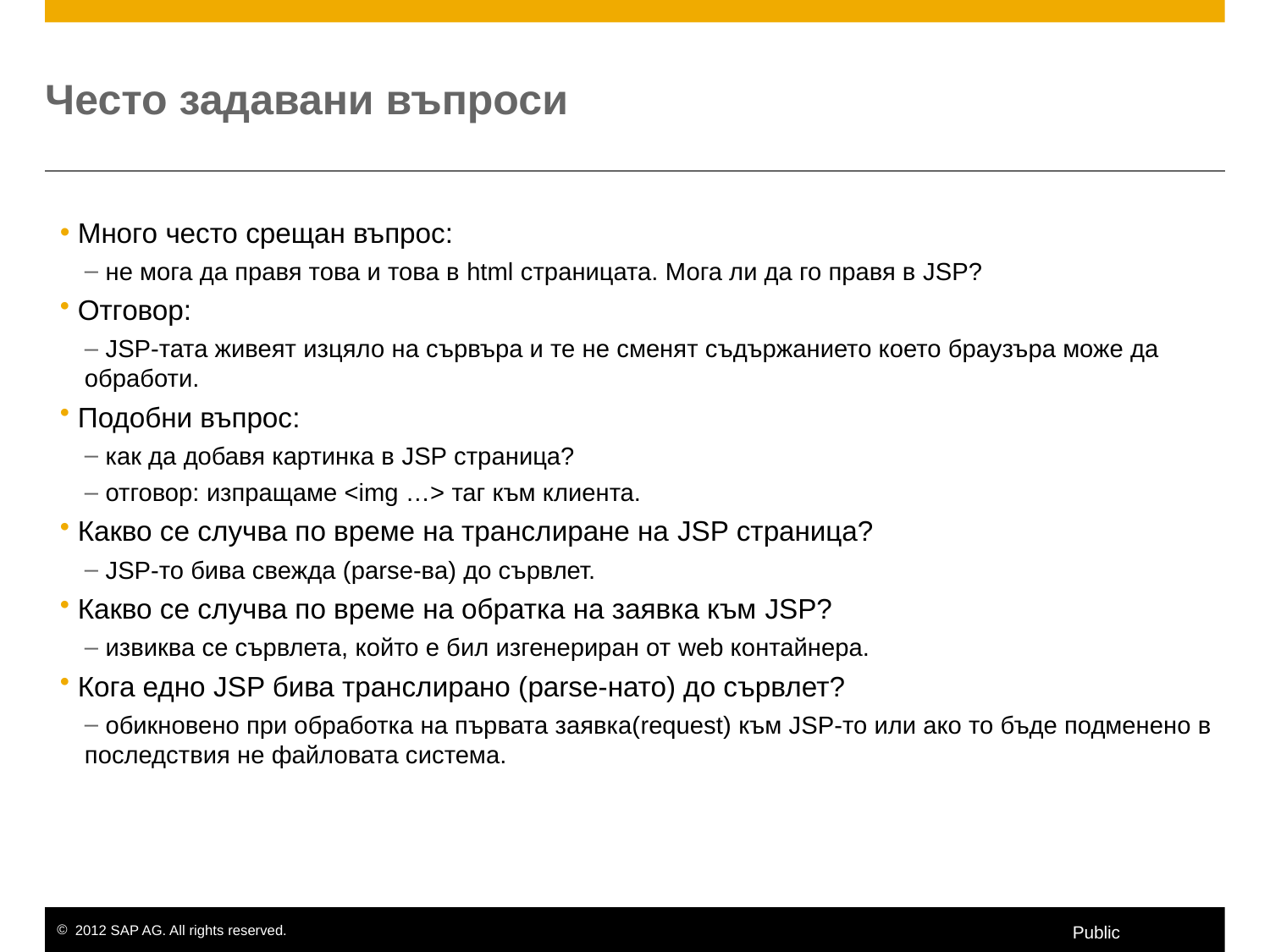

# Често задавани въпроси
 Много често срещан въпрос:
 не мога да правя това и това в html страницата. Мога ли да го правя в JSP?
 Отговор:
 JSP-тата живеят изцяло на сървъра и те не сменят съдържанието което браузъра може да обработи.
 Подобни въпрос:
 как да добавя картинка в JSP страница?
 отговор: изпращаме <img …> таг към клиента.
 Какво се случва по време на транслиране на JSP страница?
 JSP-то бива свежда (parse-ва) до сървлет.
 Какво се случва по време на обратка на заявка към JSP?
 извиква се сървлета, който е бил изгенериран от web контайнера.
 Кога едно JSP бива транслирано (parse-нато) до сървлет?
 обикновено при обработка на първата заявка(request) към JSP-то или ако то бъде подменено в последствия не файловата система.